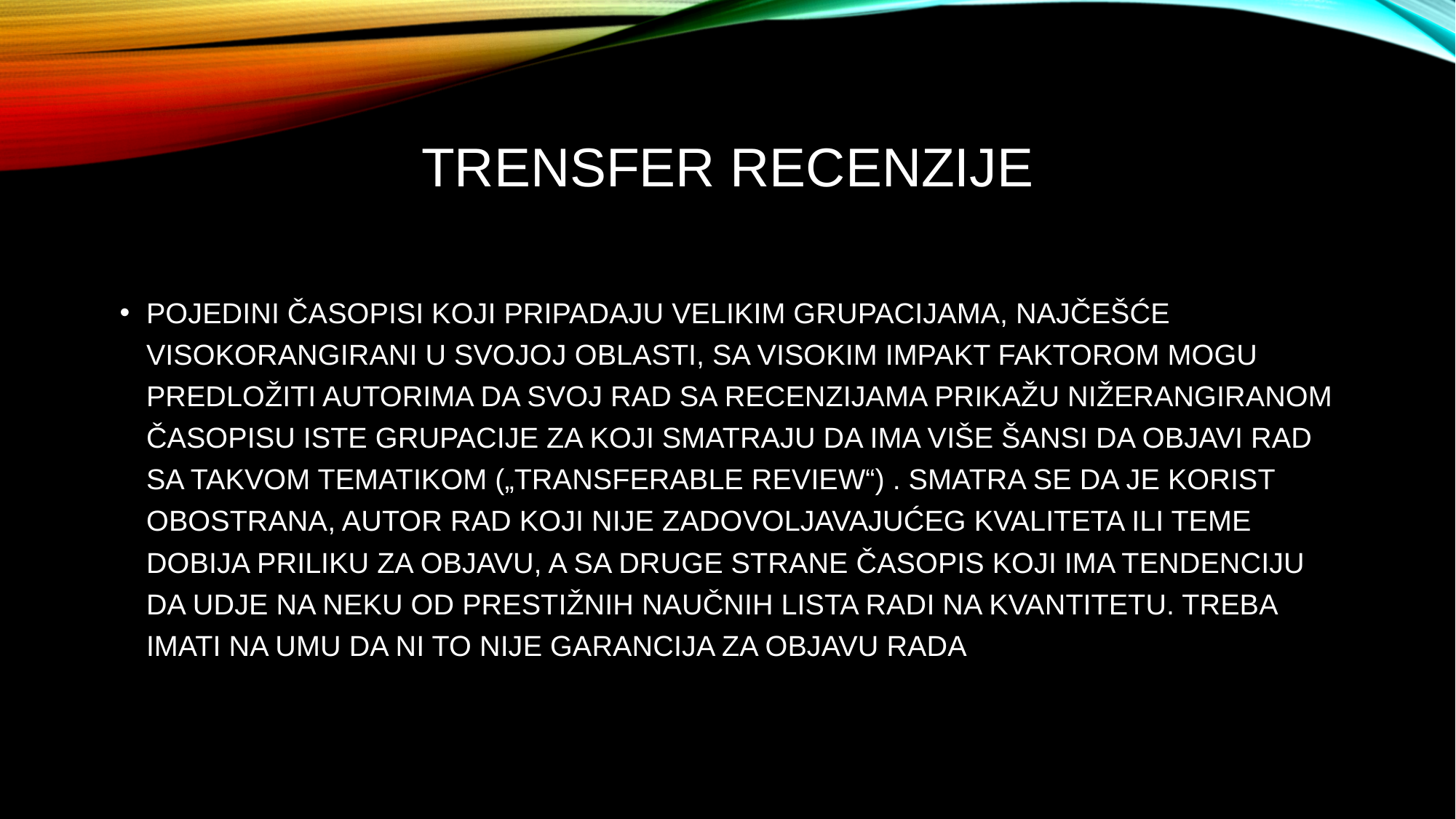

Trensfer recenzije
Pojedini časopisi koji pripadaju velikim grupacijama, najčešće visokorangirani u svojoj oblasti, sa visokim impakt faktorom mogu predložiti autorima da svoj rad sa recenzijama prikažu nižerangiranom časopisu iste grupacije za koji smatraju da ima više šansi da objavi rad sa takvom tematikom („Transferable Review“) . Smatra se da je korist obostrana, autor rad koji nije zadovoljavajućeg kvaliteta ili teme dobija priliku za objavu, a sa druge strane časopis koji ima tendenciju da udje na neku od prestižnih naučnih lista radi na kvantitetu. Treba imati na umu da ni to nije garancija za objavu rada